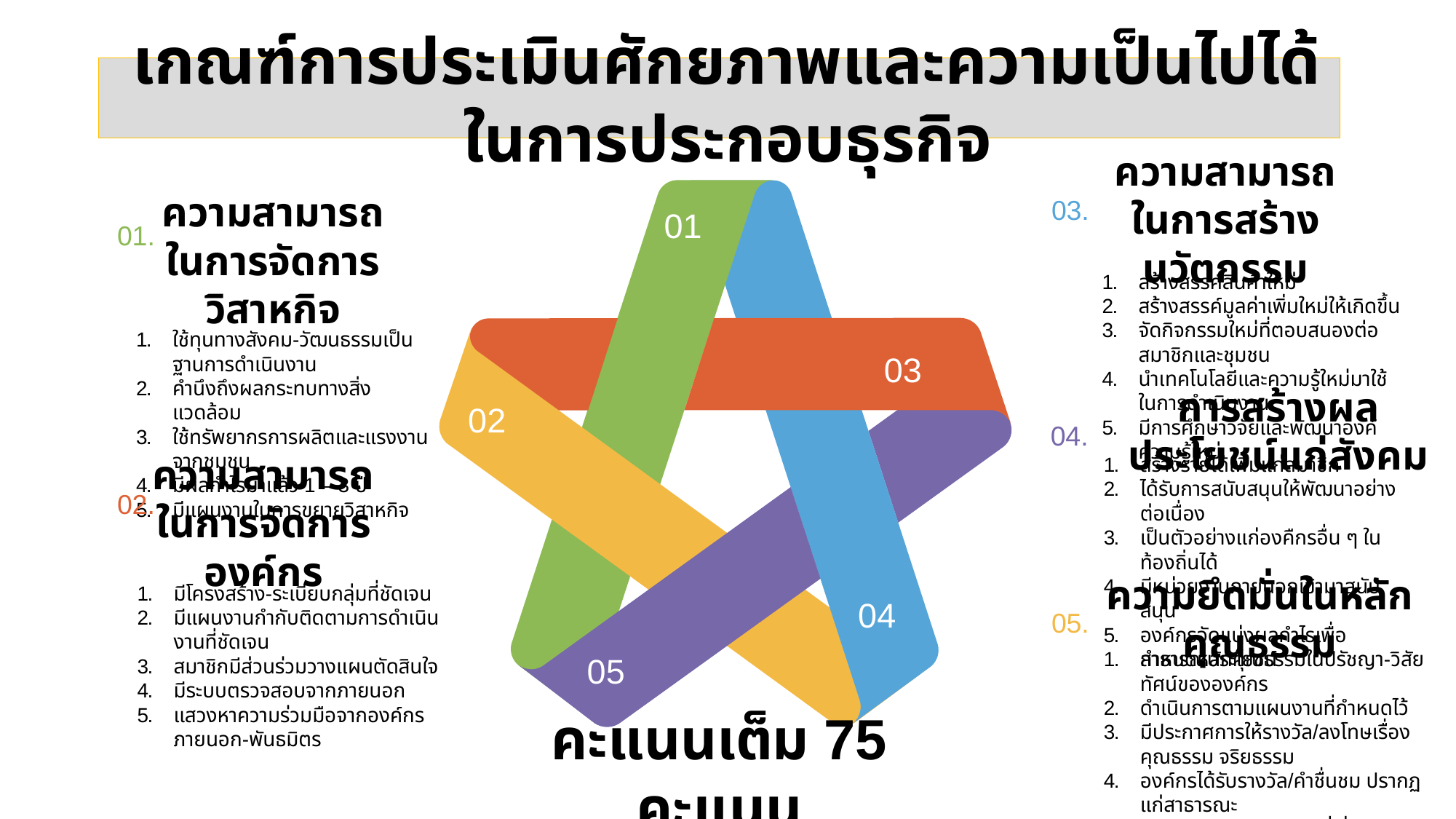

เกณฑ์การประเมินศักยภาพและความเป็นไปได้ในการประกอบธุรกิจ

ความสามารถ
ในการสร้างนวัตกรรม

03.
01
ความสามารถ
ในการจัดการวิสาหกิจ
01.

ใช้ทุนทางสังคม-วัฒนธรรมเป็นฐานการดำเนินงาน
คำนึงถึงผลกระทบทางสิ่งแวดล้อม
ใช้ทรัพยากรการผลิตและแรงงานจากชุมชน
มีผลกำไรมาแล้ว 1 – 3 ปี
มีแผนงานในการขยายวิสาหกิจ

03

02
04.
02.

04
05.
05
สร้างสรรค์สินค้าใหม่
สร้างสรรค์มูลค่าเพิ่มใหม่ให้เกิดขึ้น
จัดกิจกรรมใหม่ที่ตอบสนองต่อสมาชิกและชุมชน
นำเทคโนโลยีและความรู้ใหม่มาใช้ในการดำเนินงาน
มีการศึกษาวิจัยและพัฒนาองค์ความรู้ใหม่
การสร้างผลประโยชน์แก่สังคม
สร้างรายได้เพิ่มแก่สมาชิก
ได้รับการสนับสนุนให้พัฒนาอย่างต่อเนื่อง
เป็นตัวอย่างแก่องคืกรอื่น ๆ ในท้องถิ่นได้
มีหน่วยงานภายนอกเข้ามาสนับสนุน
องค์กรจัดแบ่งผลกำไรเพื่อสาธารณประโยชน์
ความสามารถ
ในการจัดการองค์กร
มีโครงสร้าง-ระเบียบกลุ่มที่ชัดเจน
มีแผนงานกำกับติดตามการดำเนินงานที่ชัดเจน
สมาชิกมีส่วนร่วมวางแผนตัดสินใจ
มีระบบตรวจสอบจากภายนอก
แสวงหาความร่วมมือจากองค์กรภายนอก-พันธมิตร
ความยึดมั่นในหลักคุณธรรม
กำหนดหลักคุณธรรมในปรัชญา-วิสัยทัศน์ขององค์กร
ดำเนินการตามแผนงานที่กำหนดไว้
มีประกาศการให้รางวัล/ลงโทษเรื่องคุณธรรม จริยธรรม
องค์กรได้รับรางวัล/คำชื่นชม ปรากฏแก่สาธารณะ
ไม่มีข้อร้องเรียน/พิพาทที่เชื่อมโยงเรื่องคุณธรรมองค์กร
คะแนนเต็ม 75 คะแนน